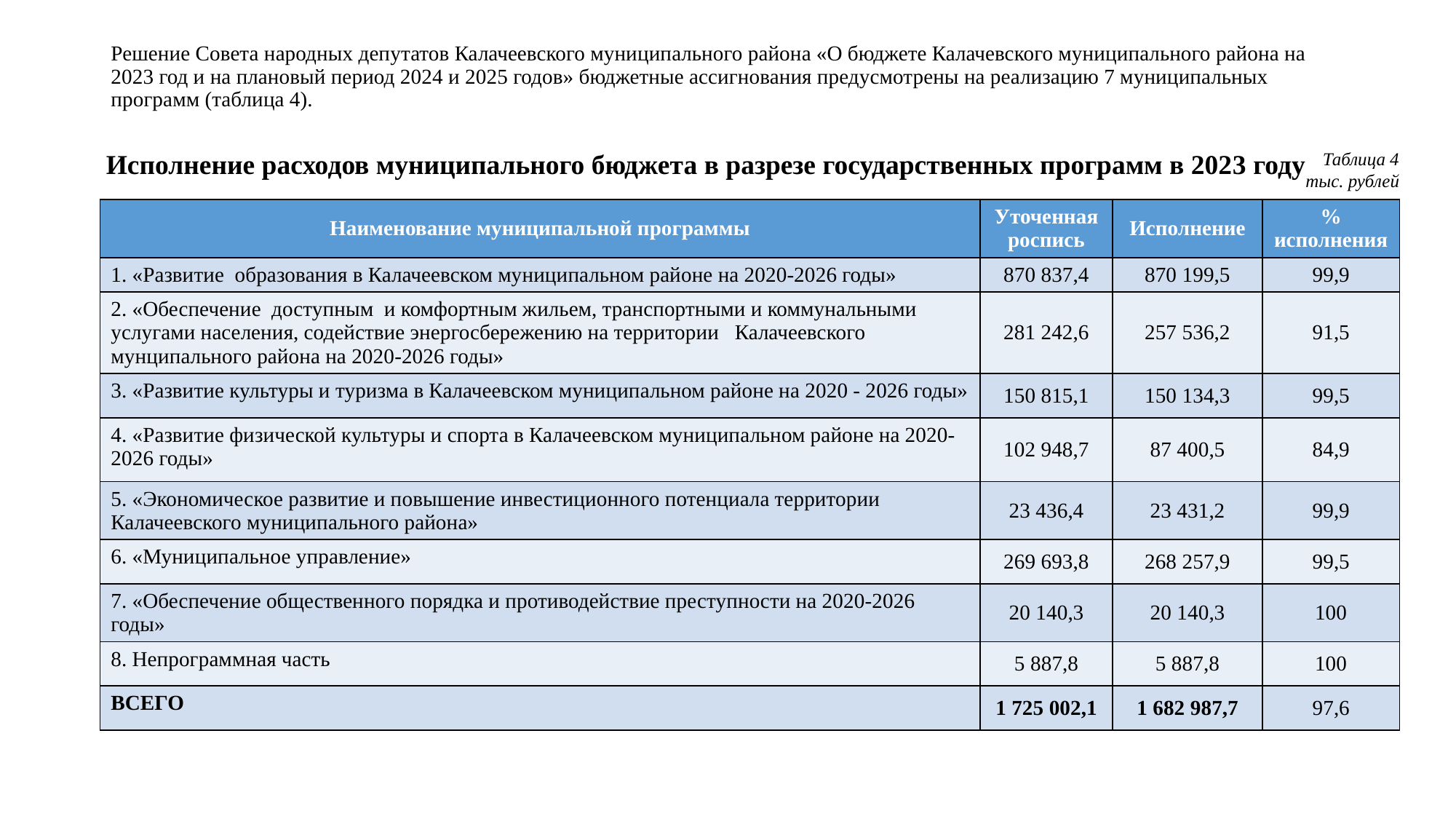

Решение Совета народных депутатов Калачеевского муниципального района «О бюджете Калачевского муниципального района на 2023 год и на плановый период 2024 и 2025 годов» бюджетные ассигнования предусмотрены на реализацию 7 муниципальных программ (таблица 4).
Исполнение расходов муниципального бюджета в разрезе государственных программ в 2023 году
Таблица 4
тыс. рублей
| Наименование муниципальной программы | Уточенная роспись | Исполнение | % исполнения |
| --- | --- | --- | --- |
| 1. «Развитие образования в Калачеевском муниципальном районе на 2020-2026 годы» | 870 837,4 | 870 199,5 | 99,9 |
| 2. «Обеспечение доступным и комфортным жильем, транспортными и коммунальными услугами населения, содействие энергосбережению на территории Калачеевского мунципального района на 2020-2026 годы» | 281 242,6 | 257 536,2 | 91,5 |
| 3. «Развитие культуры и туризма в Калачеевском муниципальном районе на 2020 - 2026 годы» | 150 815,1 | 150 134,3 | 99,5 |
| 4. «Развитие физической культуры и спорта в Калачеевском муниципальном районе на 2020-2026 годы» | 102 948,7 | 87 400,5 | 84,9 |
| 5. «Экономическое развитие и повышение инвестиционного потенциала территории Калачеевского муниципального района» | 23 436,4 | 23 431,2 | 99,9 |
| 6. «Муниципальное управление» | 269 693,8 | 268 257,9 | 99,5 |
| 7. «Обеспечение общественного порядка и противодействие преступности на 2020-2026 годы» | 20 140,3 | 20 140,3 | 100 |
| 8. Непрограммная часть | 5 887,8 | 5 887,8 | 100 |
| ВСЕГО | 1 725 002,1 | 1 682 987,7 | 97,6 |